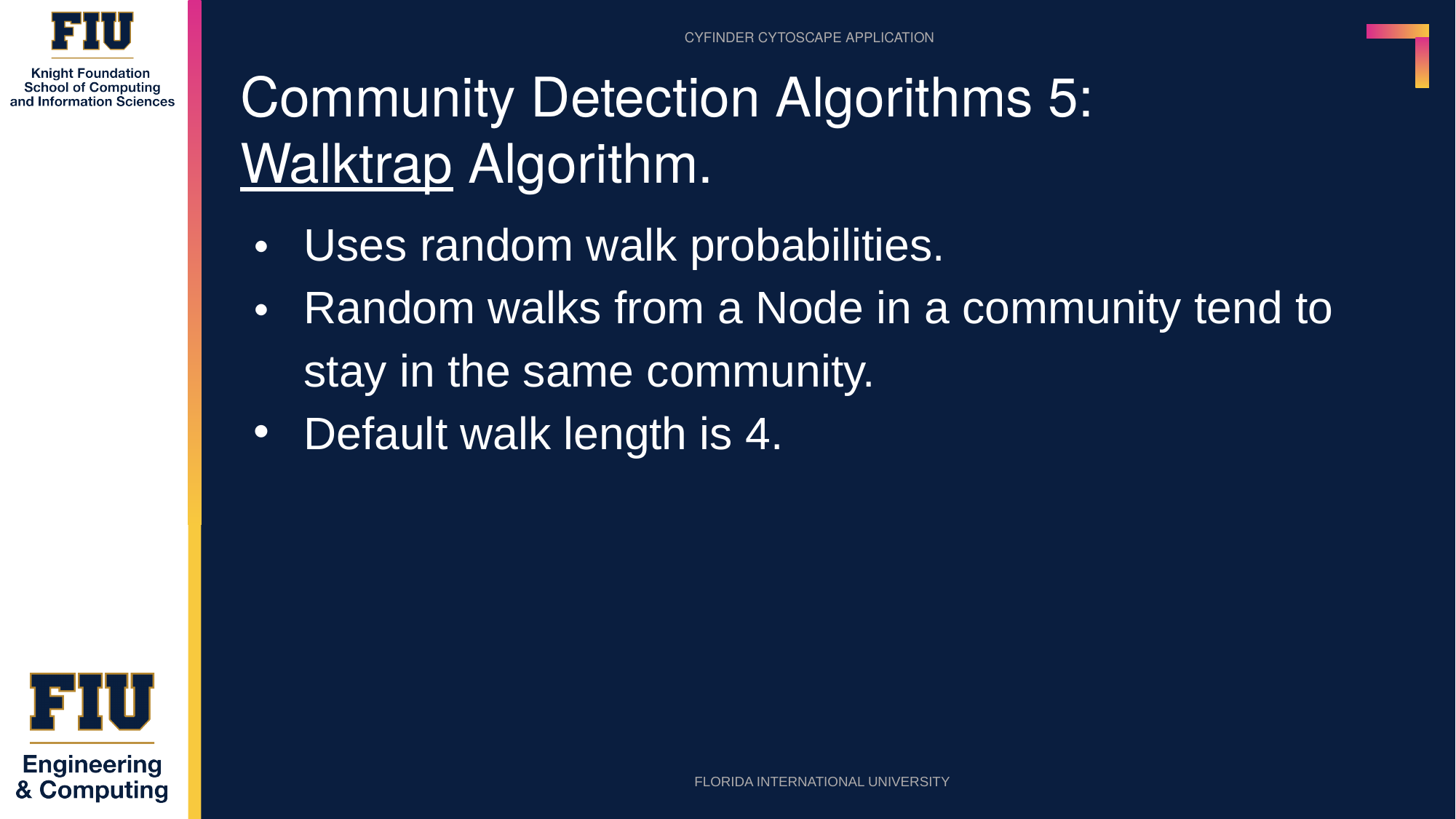

# Community Detection Algorithms 5:
Walktrap Algorithm.
Uses random walk probabilities.
Random walks from a Node in a community tend to stay in the same community.
Default walk length is 4.